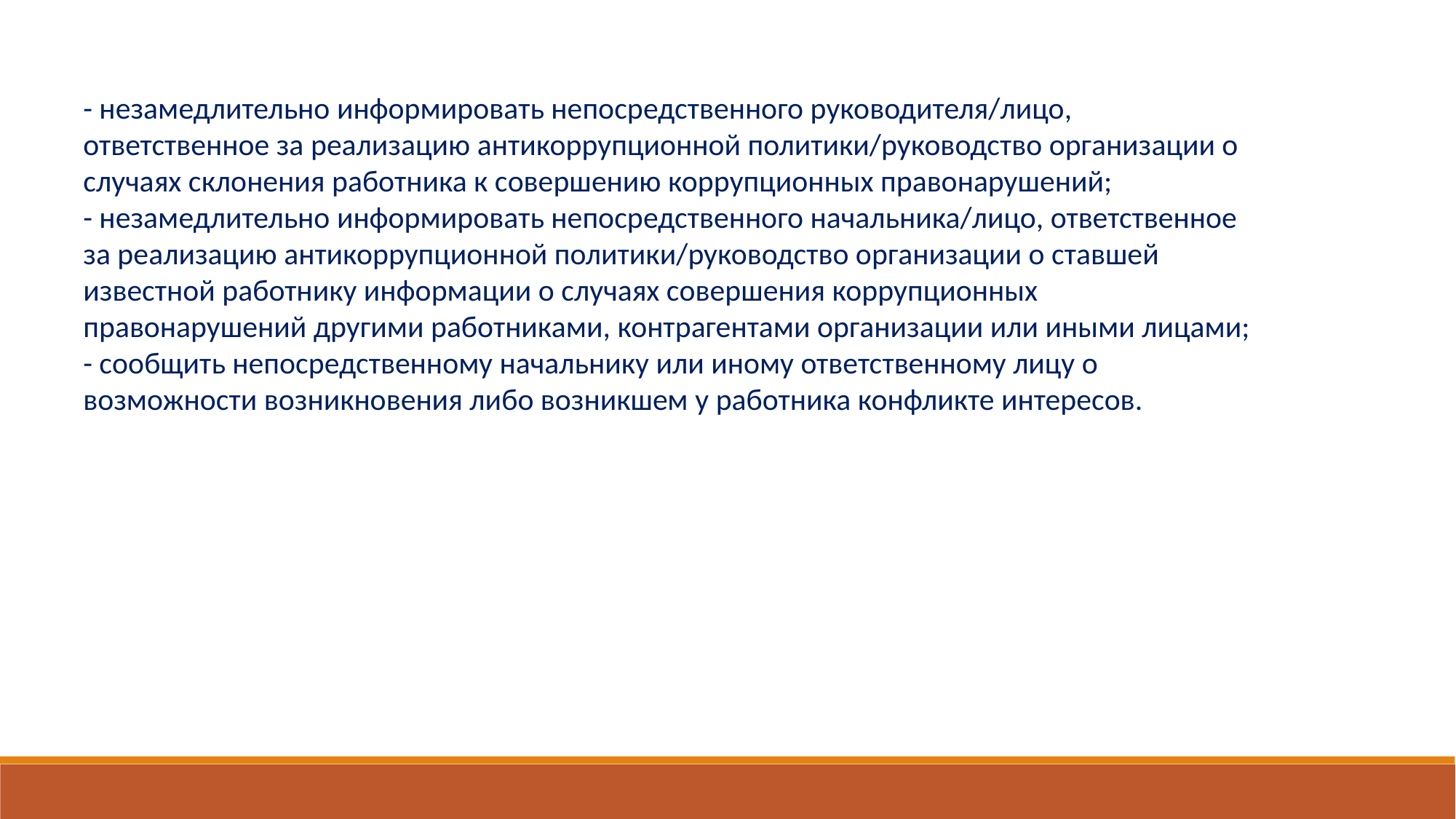

- незамедлительно информировать непосредственного руководителя/лицо, ответственное за реализацию антикоррупционной политики/руководство организации о случаях склонения работника к совершению коррупционных правонарушений;
- незамедлительно информировать непосредственного начальника/лицо, ответственное за реализацию антикоррупционной политики/руководство организации о ставшей известной работнику информации о случаях совершения коррупционных правонарушений другими работниками, контрагентами организации или иными лицами;
- сообщить непосредственному начальнику или иному ответственному лицу о возможности возникновения либо возникшем у работника конфликте интересов.